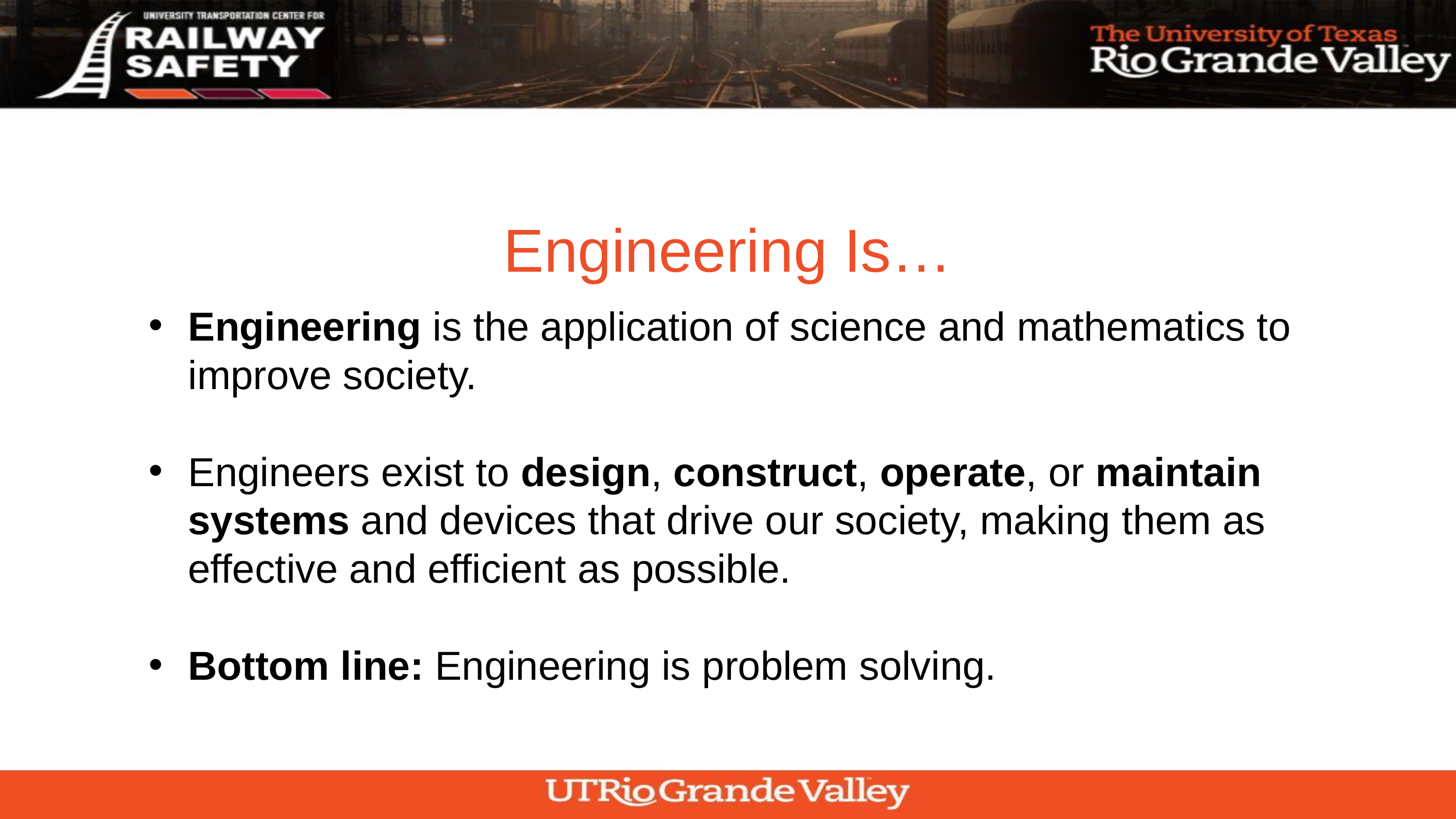

Engineering Is…
Engineering is the application of science and mathematics to improve society.

Engineers exist to design, construct, operate, or maintain systems and devices that drive our society, making them as effective and efficient as possible.

Bottom line: Engineering is problem solving.